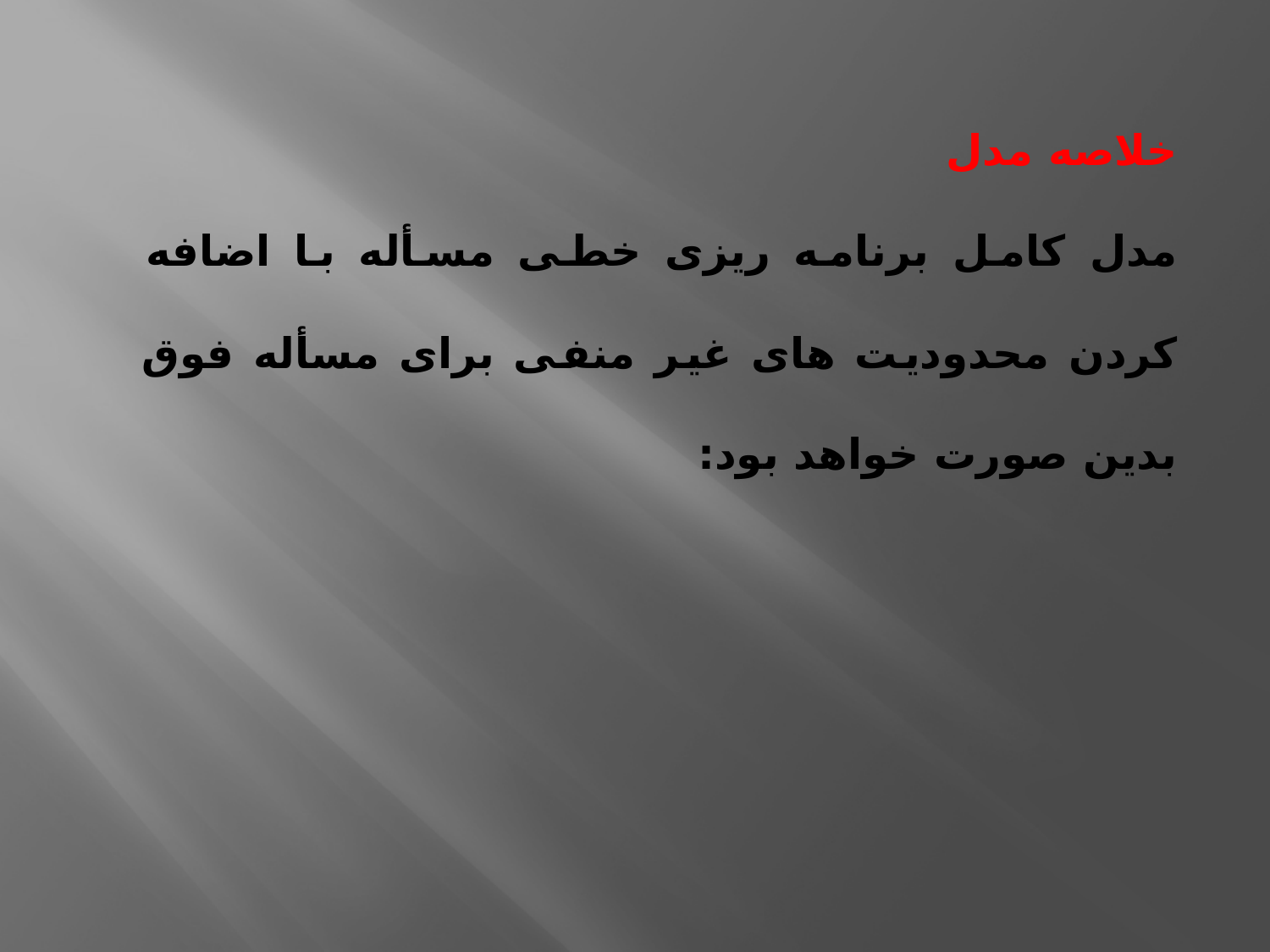

خلاصه مدل
مدل کامل برنامه ریزی خطی مسأله با اضافه کردن محدودیت های غیر منفی برای مسأله فوق بدین صورت خواهد بود: